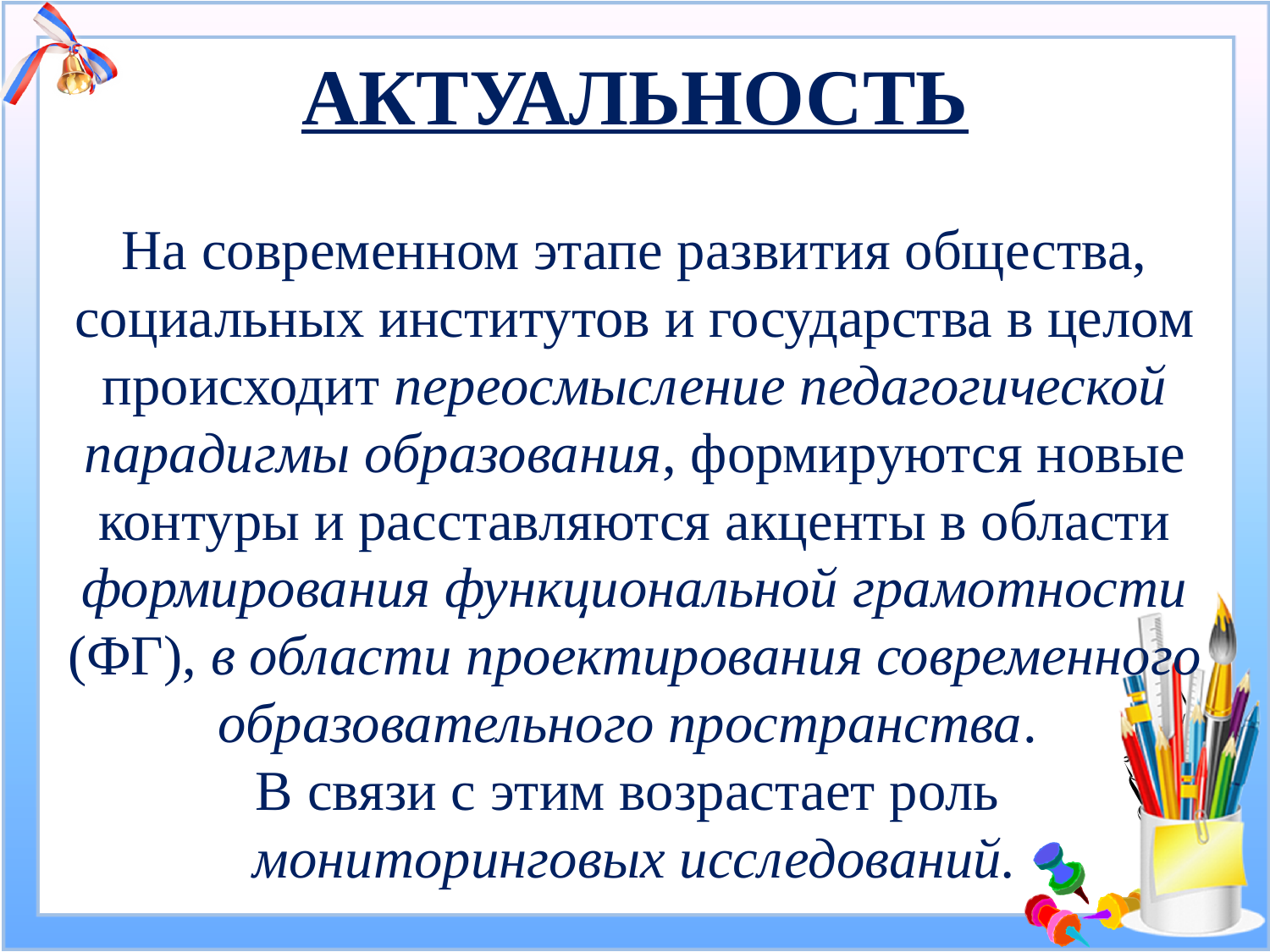

# Актуальность На современном этапе развития общества, социальных институтов и государства в целом происходит переосмысление педагогической парадигмы образования, формируются новые контуры и расставляются акценты в области формирования функциональной грамотности (ФГ), в области проектирования современного образовательного пространства. В связи с этим возрастает роль мониторинговых исследований.